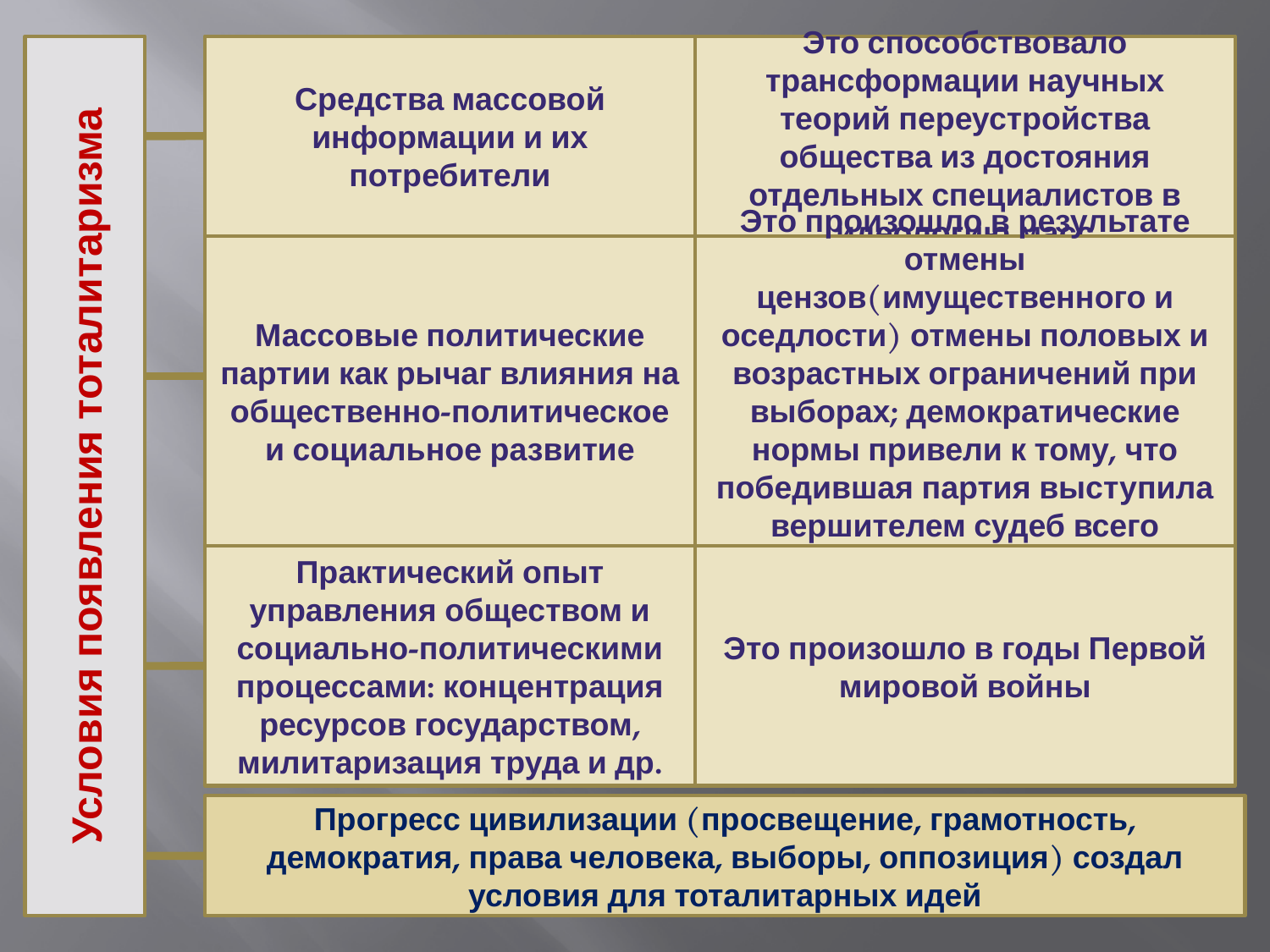

Средства массовой информации и их потребители
Это способствовало трансформации научных теорий переустройства общества из достояния отдельных специалистов в идеологию масс
Условия появления тоталитаризма

Массовые политические партии как рычаг влияния на общественно-политическое и социальное развитие
Это произошло в результате отмены цензов(имущественного и оседлости) отмены половых и возрастных ограничений при выборах; демократические нормы привели к тому, что победившая партия выступила вершителем судеб всего общества
Практический опыт управления обществом и социально-политическими процессами: концентрация ресурсов государством, милитаризация труда и др.
Это произошло в годы Первой мировой войны
Прогресс цивилизации (просвещение, грамотность, демократия, права человека, выборы, оппозиция) создал условия для тоталитарных идей